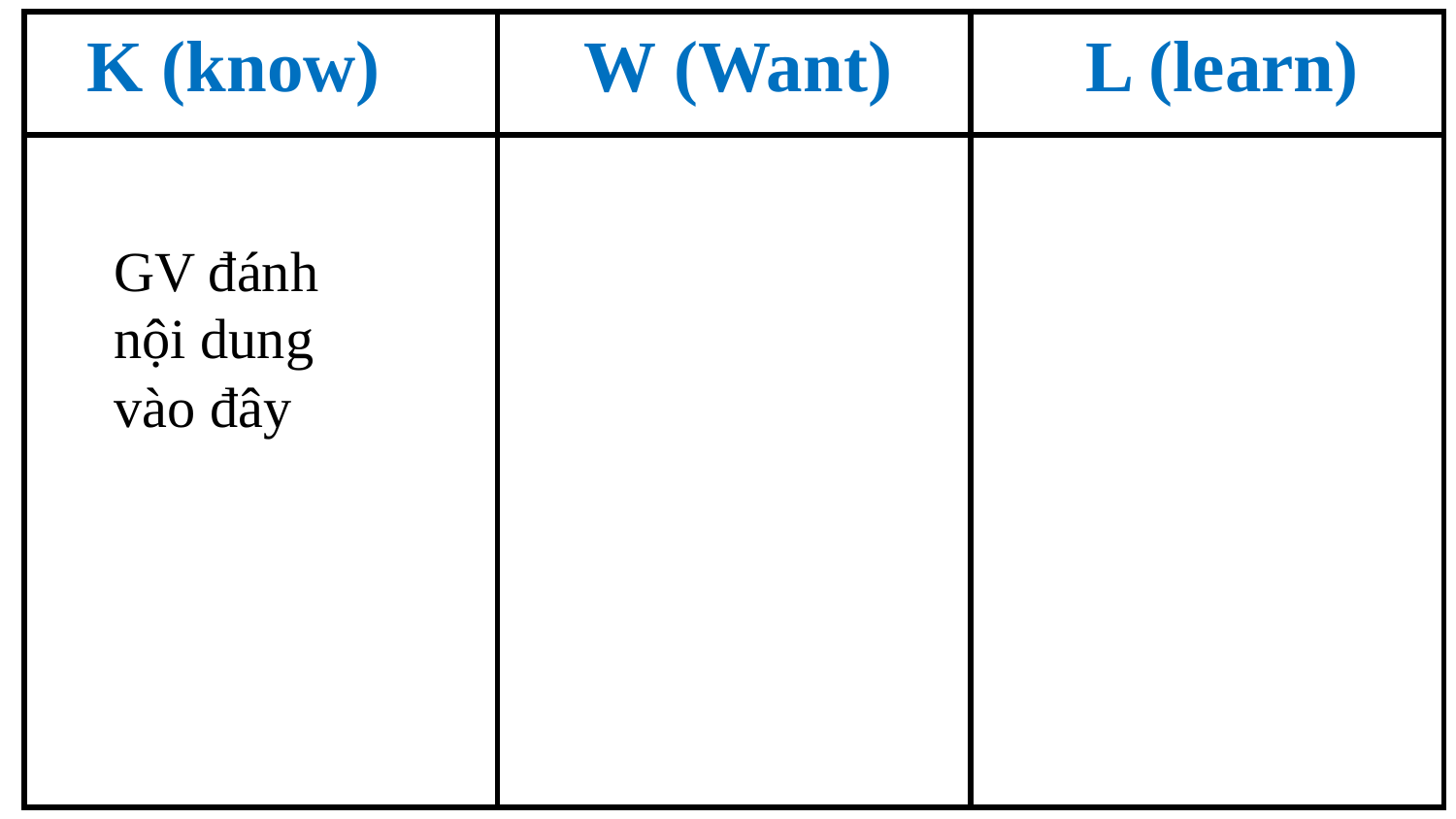

|  |  |  |
| --- | --- | --- |
|  |  |  |
K (know)
W (Want)
L (learn)
GV đánh nội dung vào đây